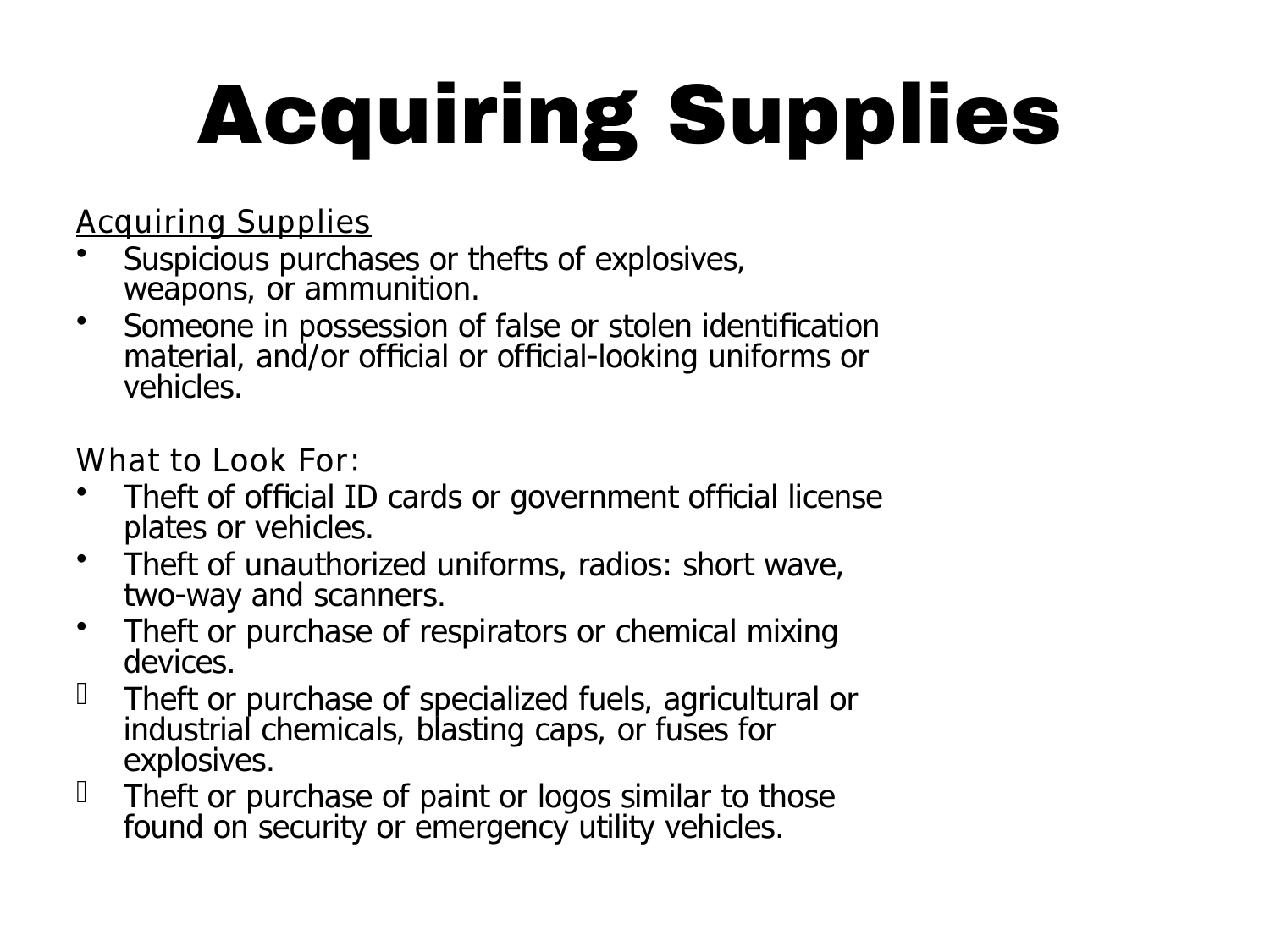

Acquiring Supplies
Acquiring Supplies
Suspicious purchases or thefts of explosives, weapons, or ammunition.
Someone in possession of false or stolen identification material, and/or official or official-looking uniforms or vehicles.

What to Look For:
Theft of official ID cards or government official license plates or vehicles.
Theft of unauthorized uniforms, radios: short wave, two-way and scanners.
Theft or purchase of respirators or chemical mixing devices.
Theft or purchase of specialized fuels, agricultural or industrial chemicals, blasting caps, or fuses for explosives.
Theft or purchase of paint or logos similar to those found on security or emergency utility vehicles.